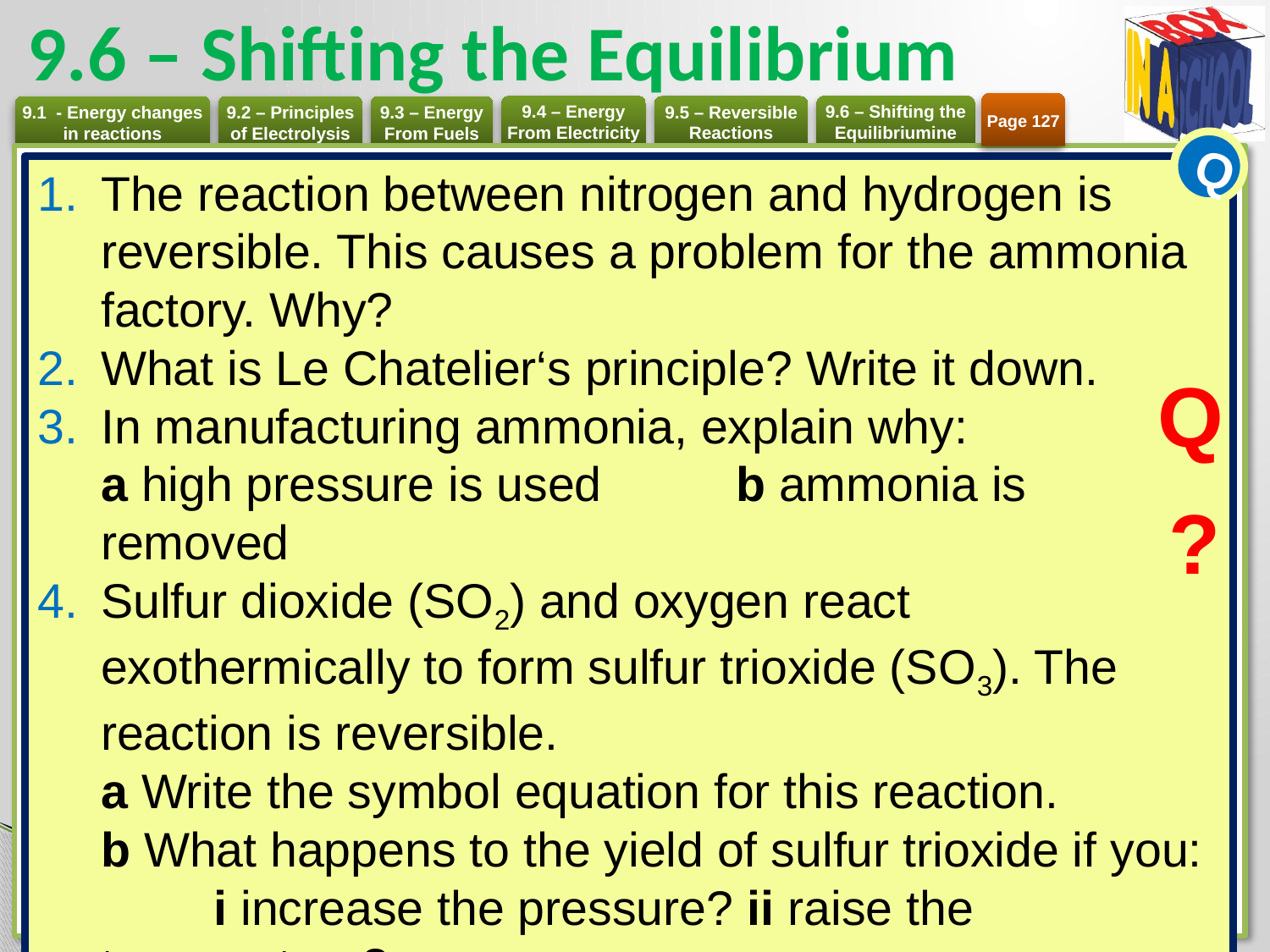

# 9.6 – Shifting the Equilibrium
Page 127
Q
The reaction between nitrogen and hydrogen is reversible. This causes a problem for the ammonia factory. Why?
What is Le Chatelier‘s principle? Write it down.
In manufacturing ammonia, explain why:
a high pressure is used 	b ammonia is removed
Sulfur dioxide (SO2) and oxygen react exothermically to form sulfur trioxide (SO3). The reaction is reversible.
a Write the symbol equation for this reaction.
b What happens to the yield of sulfur trioxide if you:
	i increase the pressure? ii raise the temperature?
Q
?